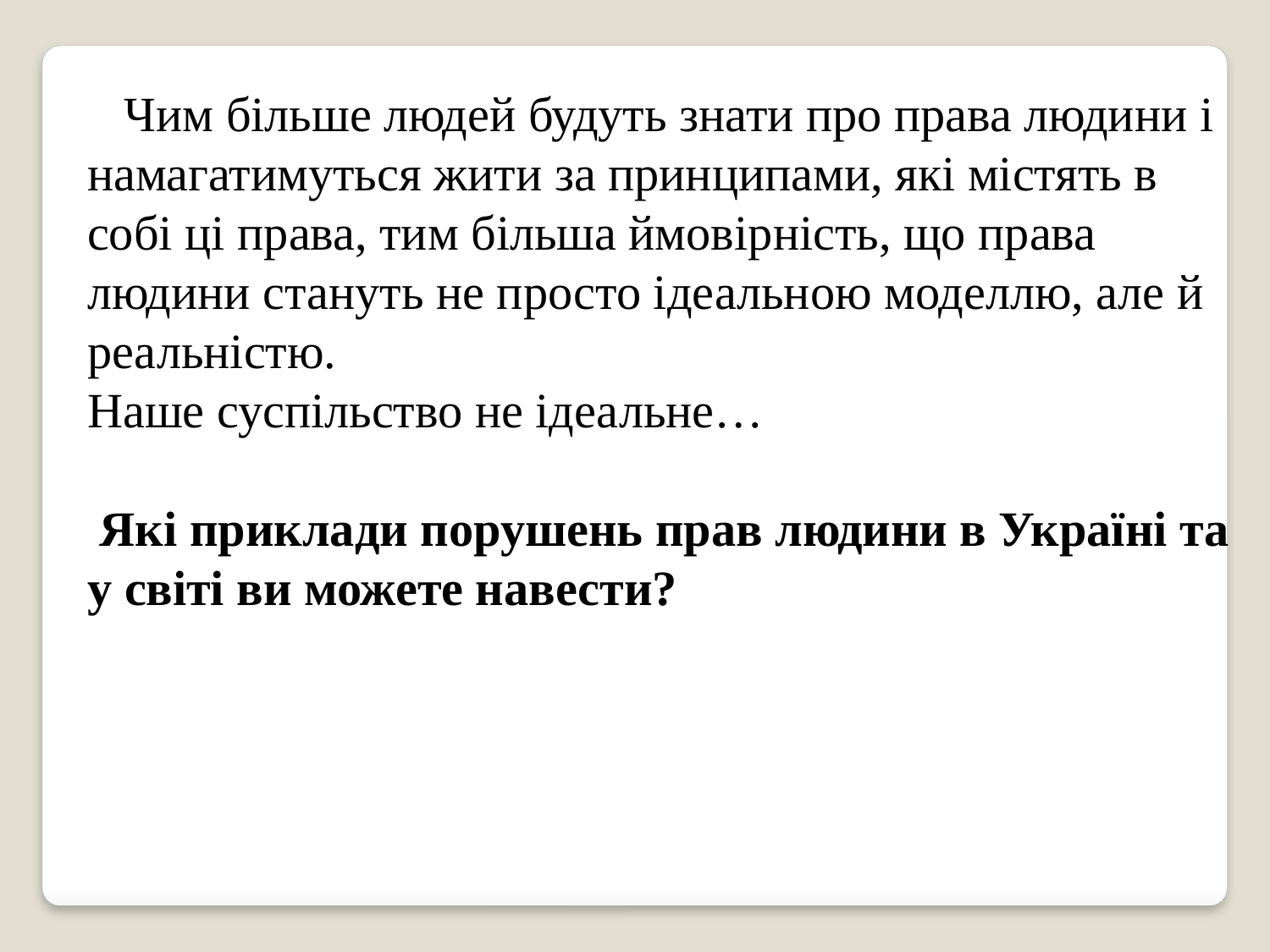

Чим більше людей будуть знати про права людини і намагатимуться жити за принципами, які містять в собі ці права, тим більша ймовірність, що права людини стануть не просто ідеальною моделлю, але й реальністю.
Наше суспільство не ідеальне…

 Які приклади порушень прав людини в Україні та у світі ви можете навести?